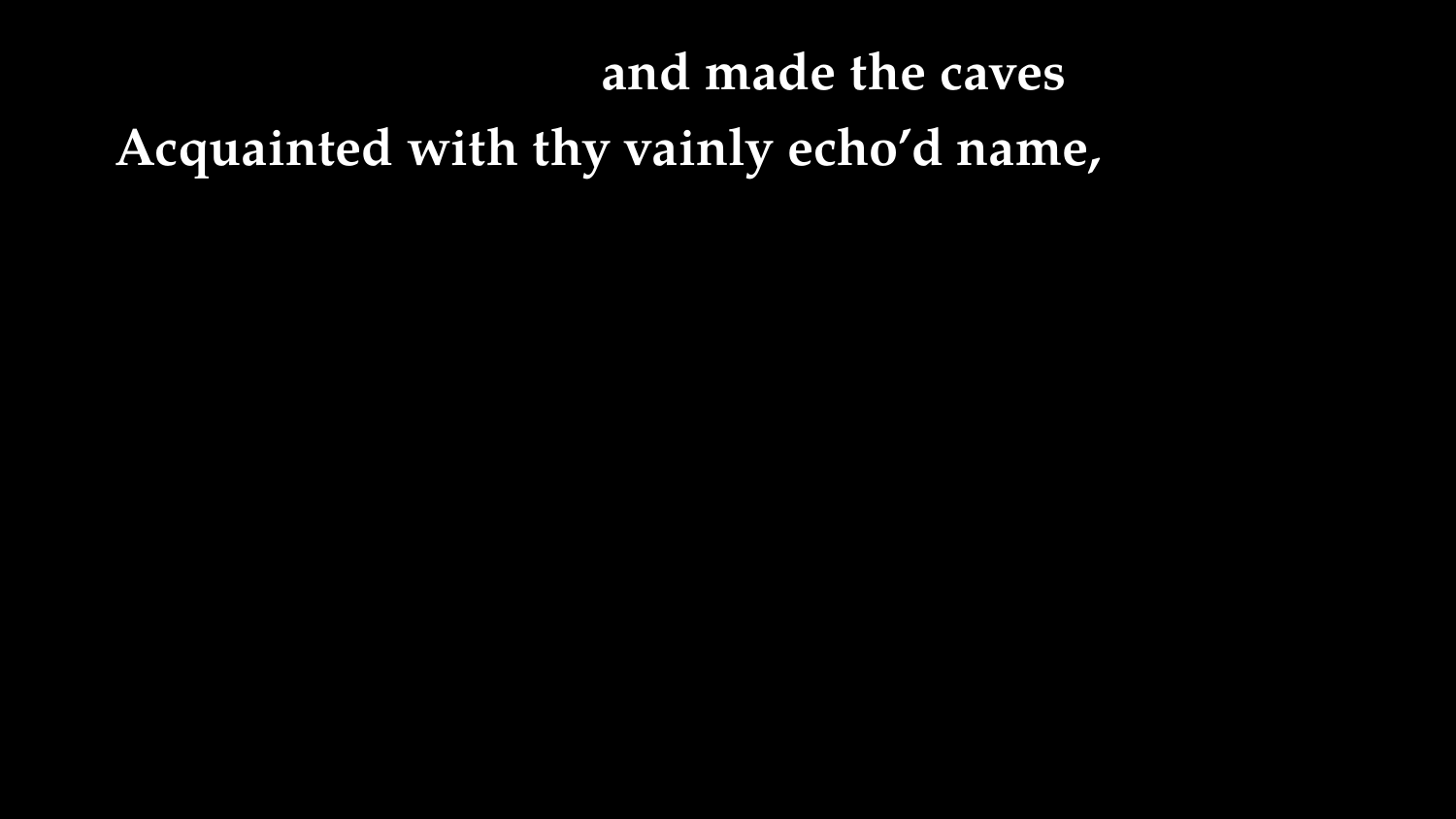

# and made the caves Acquainted with thy vainly echo’d name,